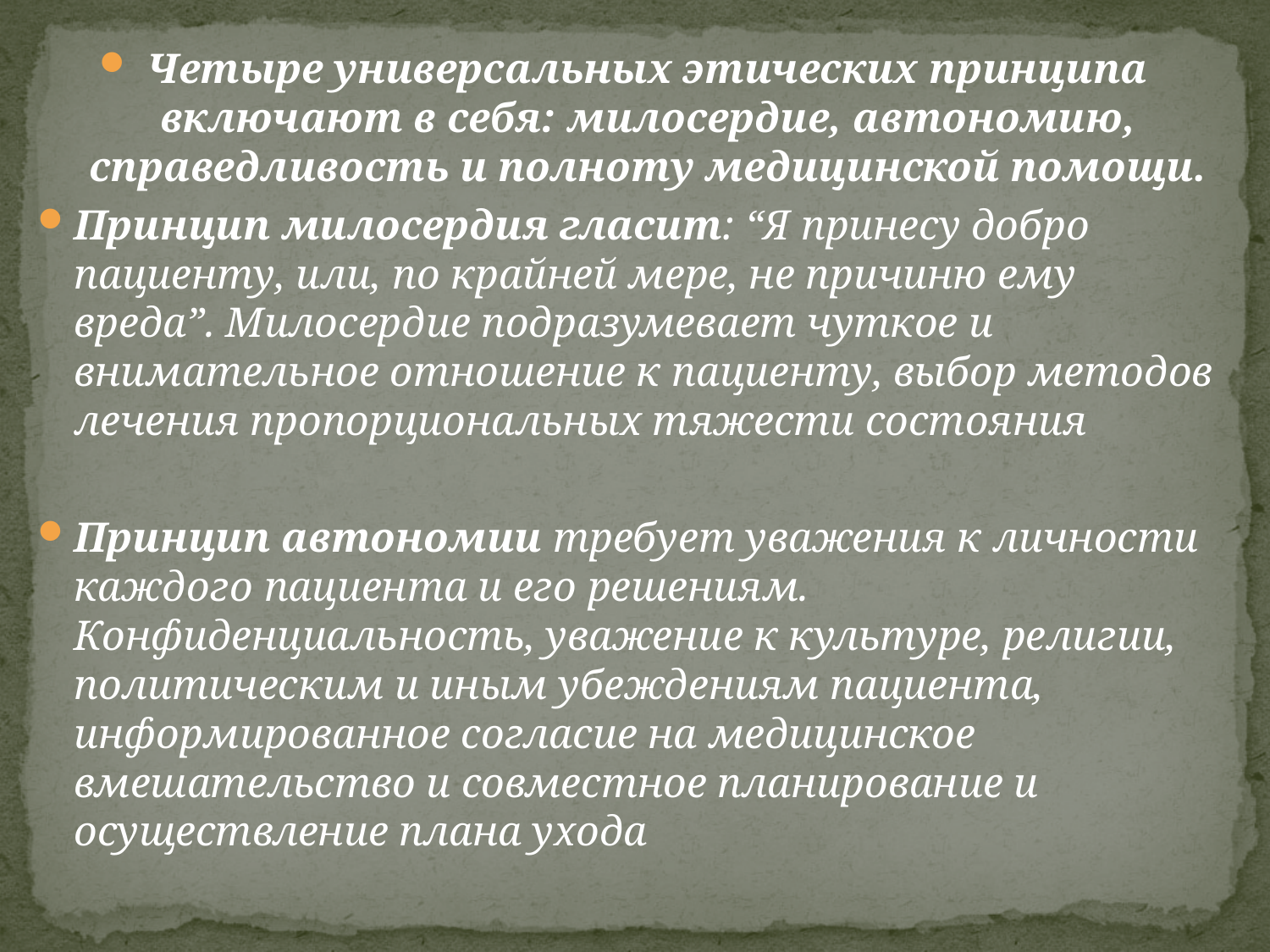

Четыре универсальных этических принципа включают в себя: милосердие, автономию, справедливость и полноту медицинской помощи.
Принцип милосердия гласит: “Я принесу добро пациенту, или, по крайней мере, не причиню ему вреда”. Милосердие подразумевает чуткое и внимательное отношение к пациенту, выбор методов лечения пропорциональных тяжести состояния

Принцип автономии требует уважения к личности каждого пациента и его решениям. Конфиденциальность, уважение к культуре, религии, политическим и иным убеждениям пациента, информированное согласие на медицинское вмешательство и совместное планирование и осуществление плана ухода